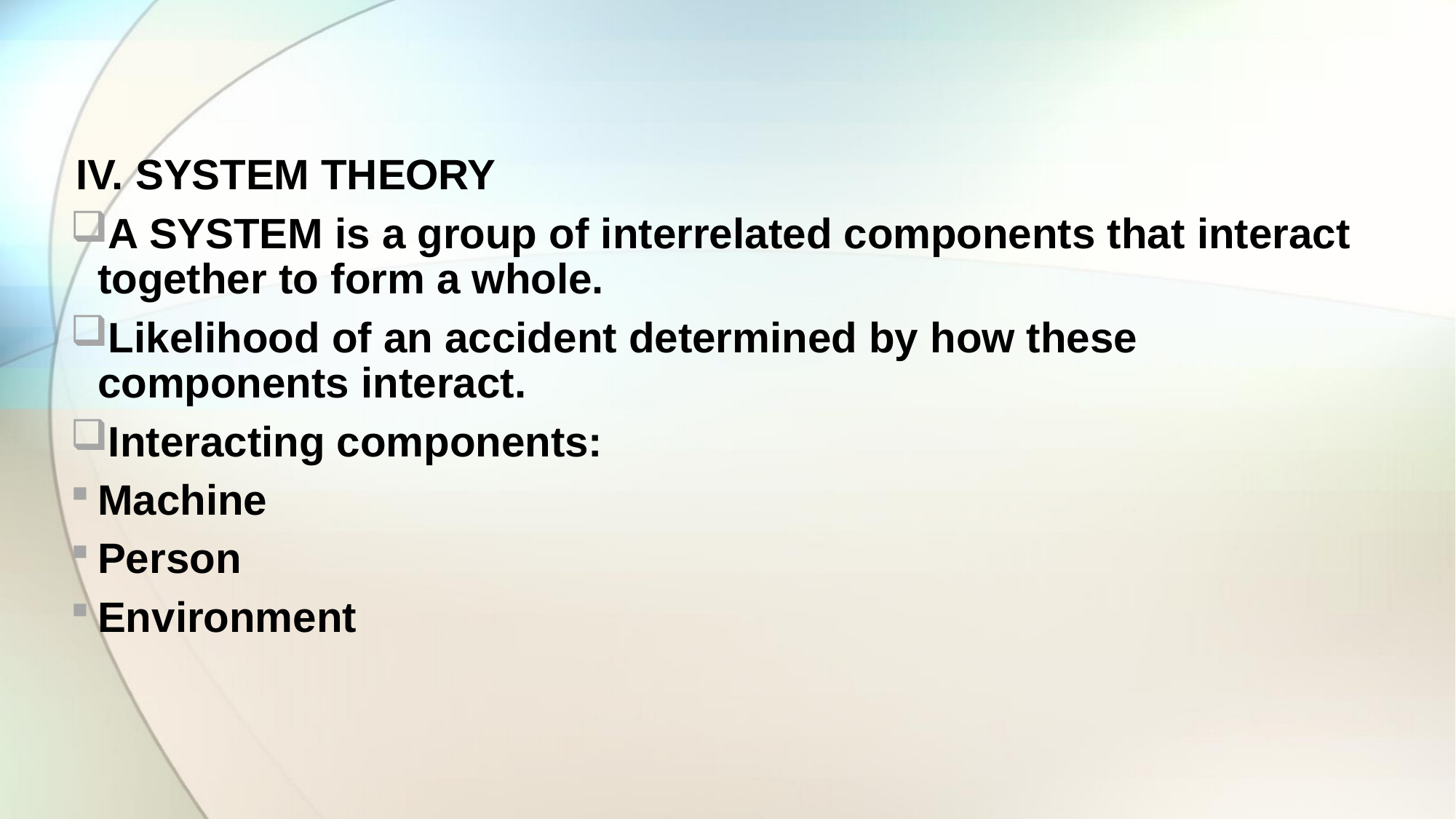

#
IV. SYSTEM THEORY
A SYSTEM is a group of interrelated components that interact together to form a whole.
Likelihood of an accident determined by how these components interact.
Interacting components:
Machine
Person
Environment